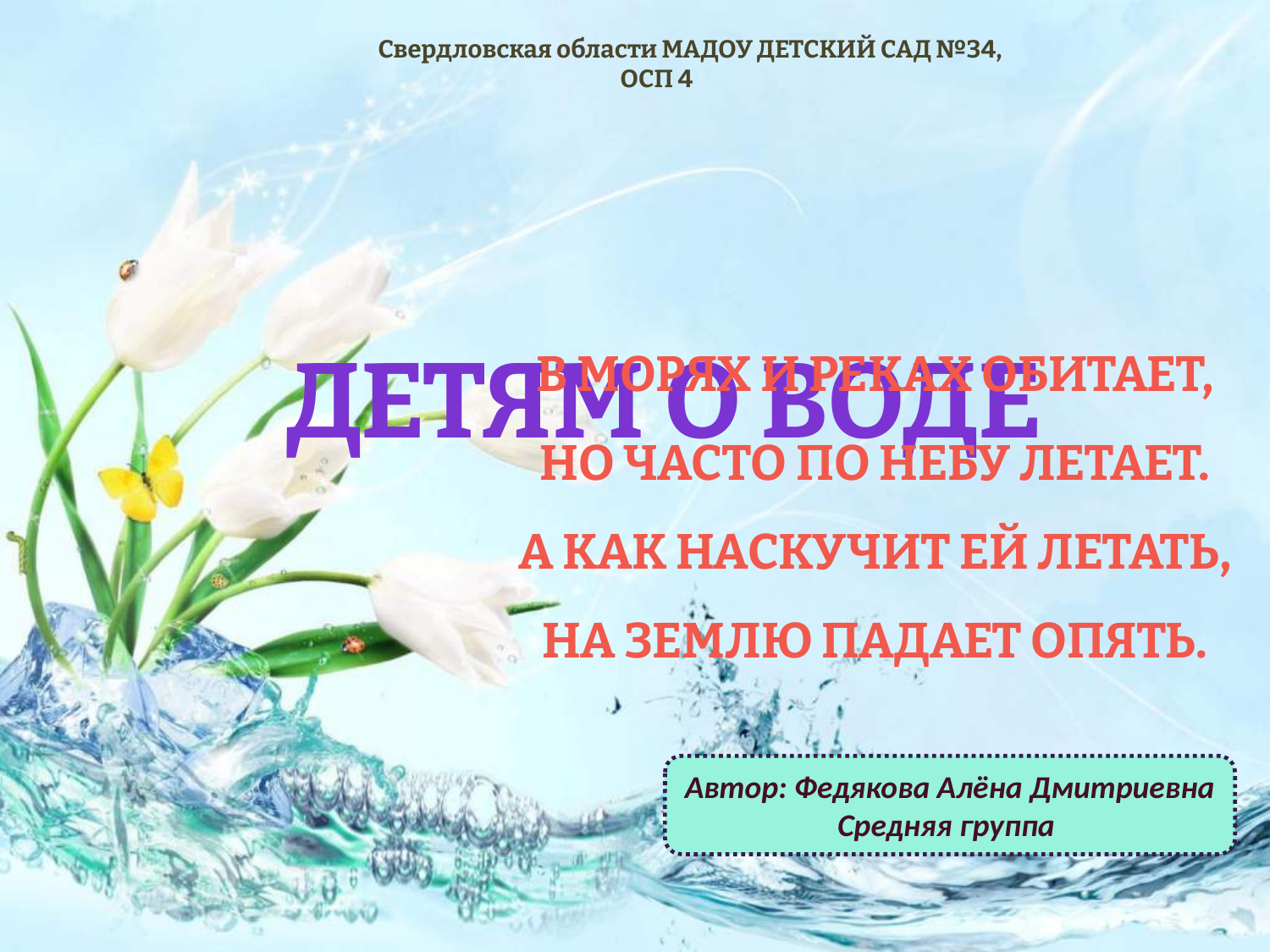

Свердловская области МАДОУ ДЕТСКИЙ САД №34, ОСП 4
# ДЕТЯМ О ВОДЕ
В морях и реках обитает,
Но часто по небу летает.
А как наскучит ей летать,
На землю падает опять.
Автор: Федякова Алёна Дмитриевна
Средняя группа